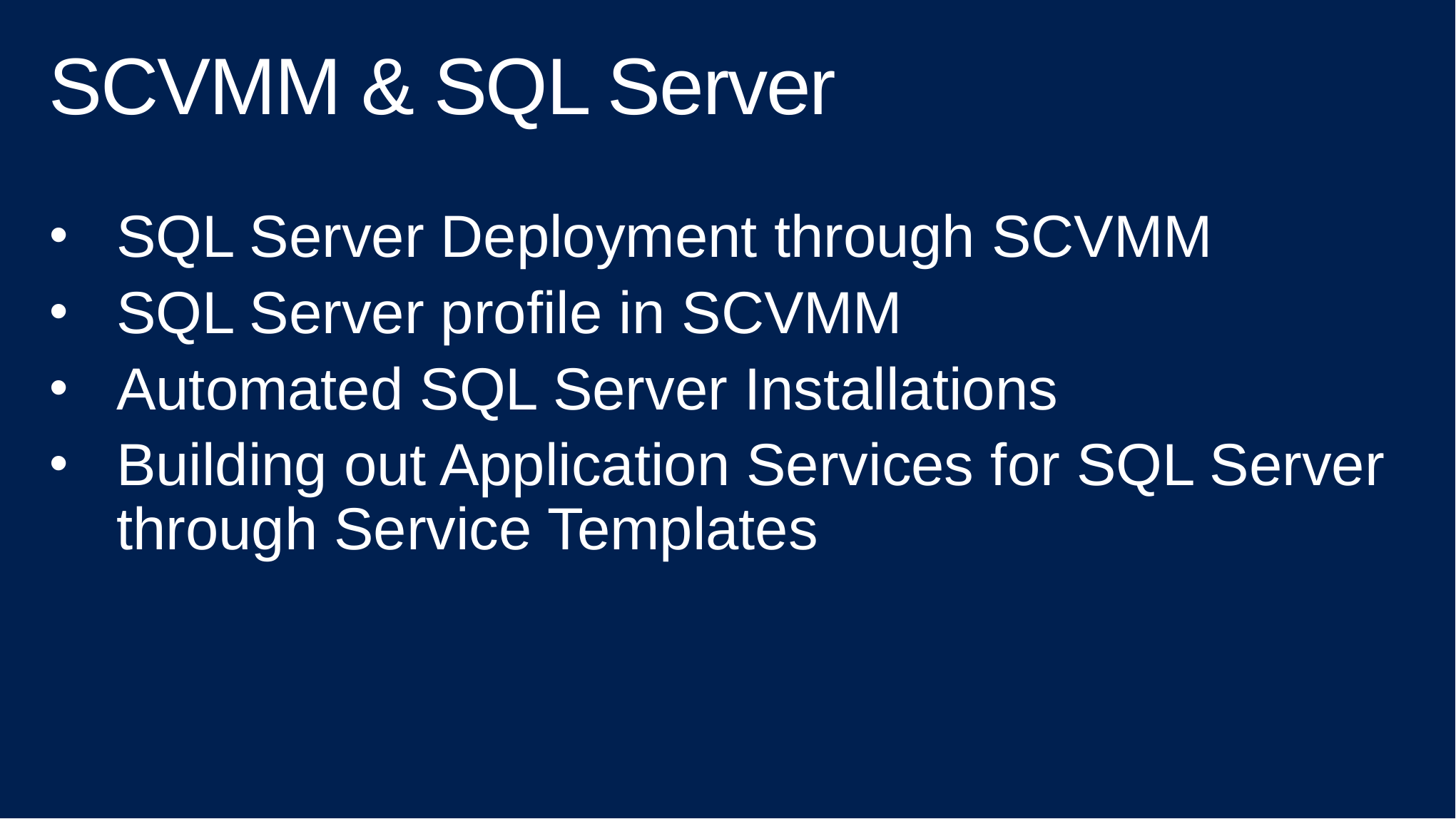

# SCVMM & SQL Server
SQL Server Deployment through SCVMM
SQL Server profile in SCVMM
Automated SQL Server Installations
Building out Application Services for SQL Server through Service Templates